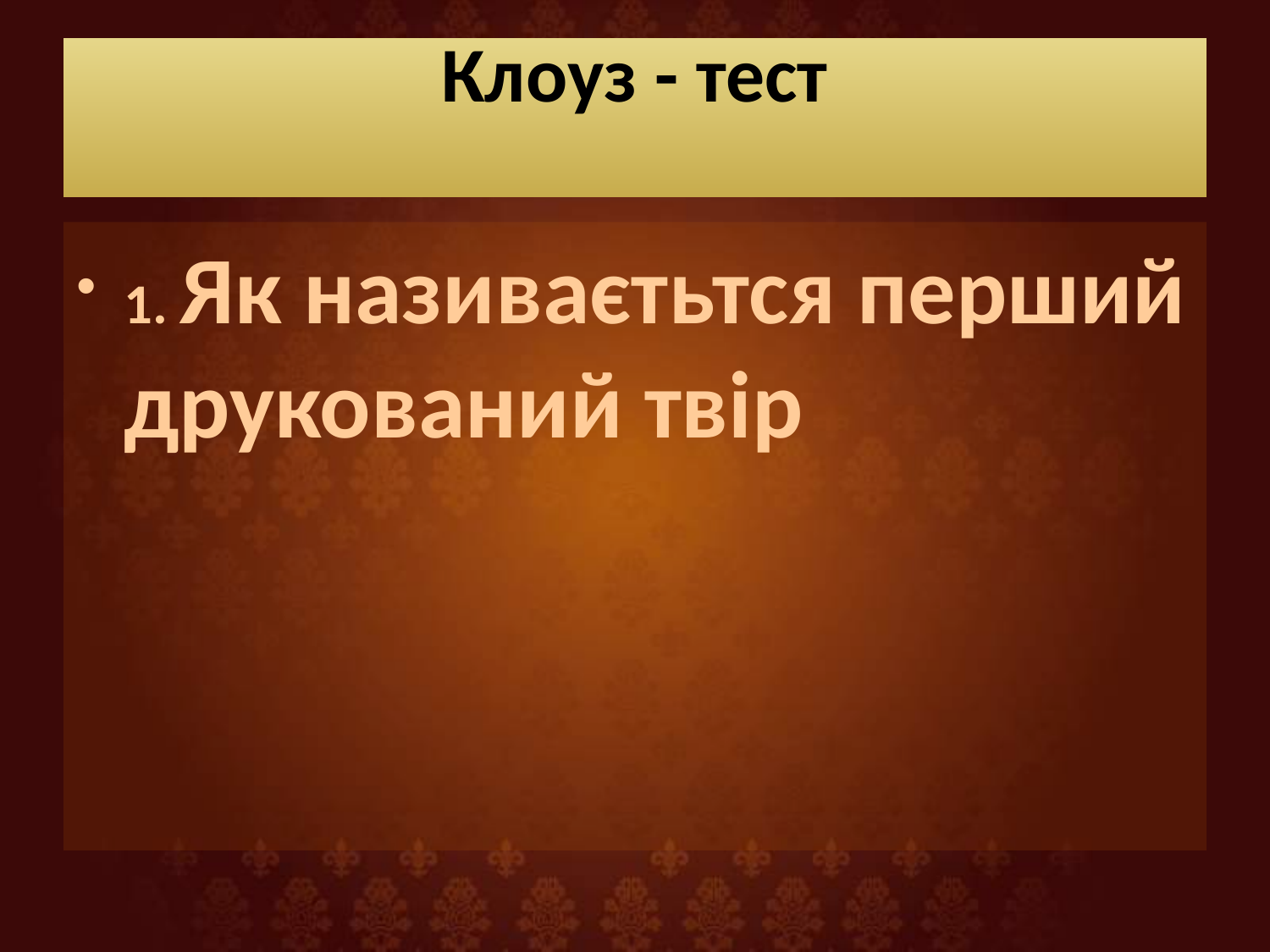

# Клоуз - тест
1. Як називаєтьтся перший друкований твір